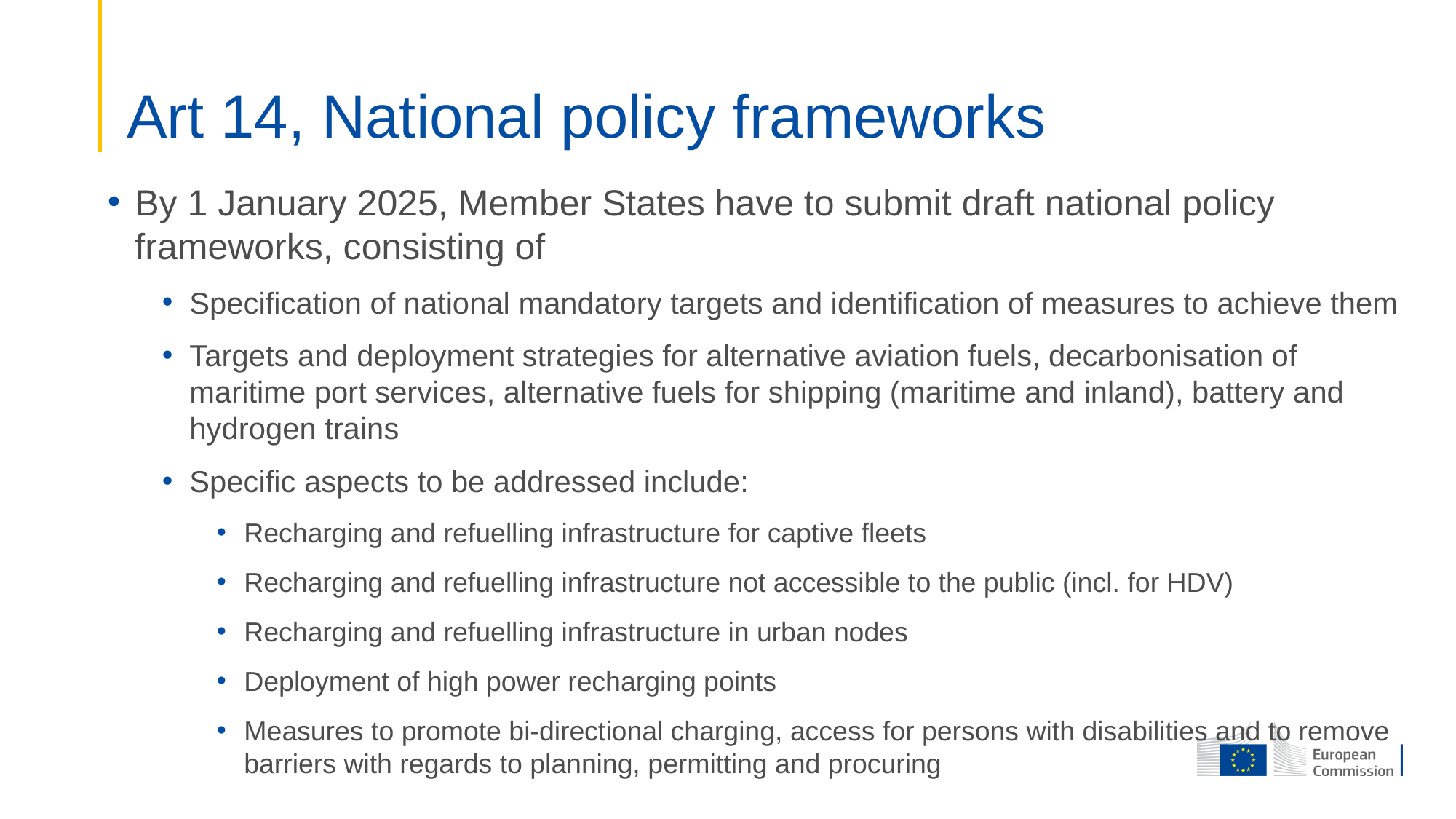

# Art 14, National policy frameworks
By 1 January 2025, Member States have to submit draft national policy frameworks, consisting of
Specification of national mandatory targets and identification of measures to achieve them
Targets and deployment strategies for alternative aviation fuels, decarbonisation of maritime port services, alternative fuels for shipping (maritime and inland), battery and hydrogen trains
Specific aspects to be addressed include:
Recharging and refuelling infrastructure for captive fleets
Recharging and refuelling infrastructure not accessible to the public (incl. for HDV)
Recharging and refuelling infrastructure in urban nodes
Deployment of high power recharging points
Measures to promote bi-directional charging, access for persons with disabilities and to remove barriers with regards to planning, permitting and procuring